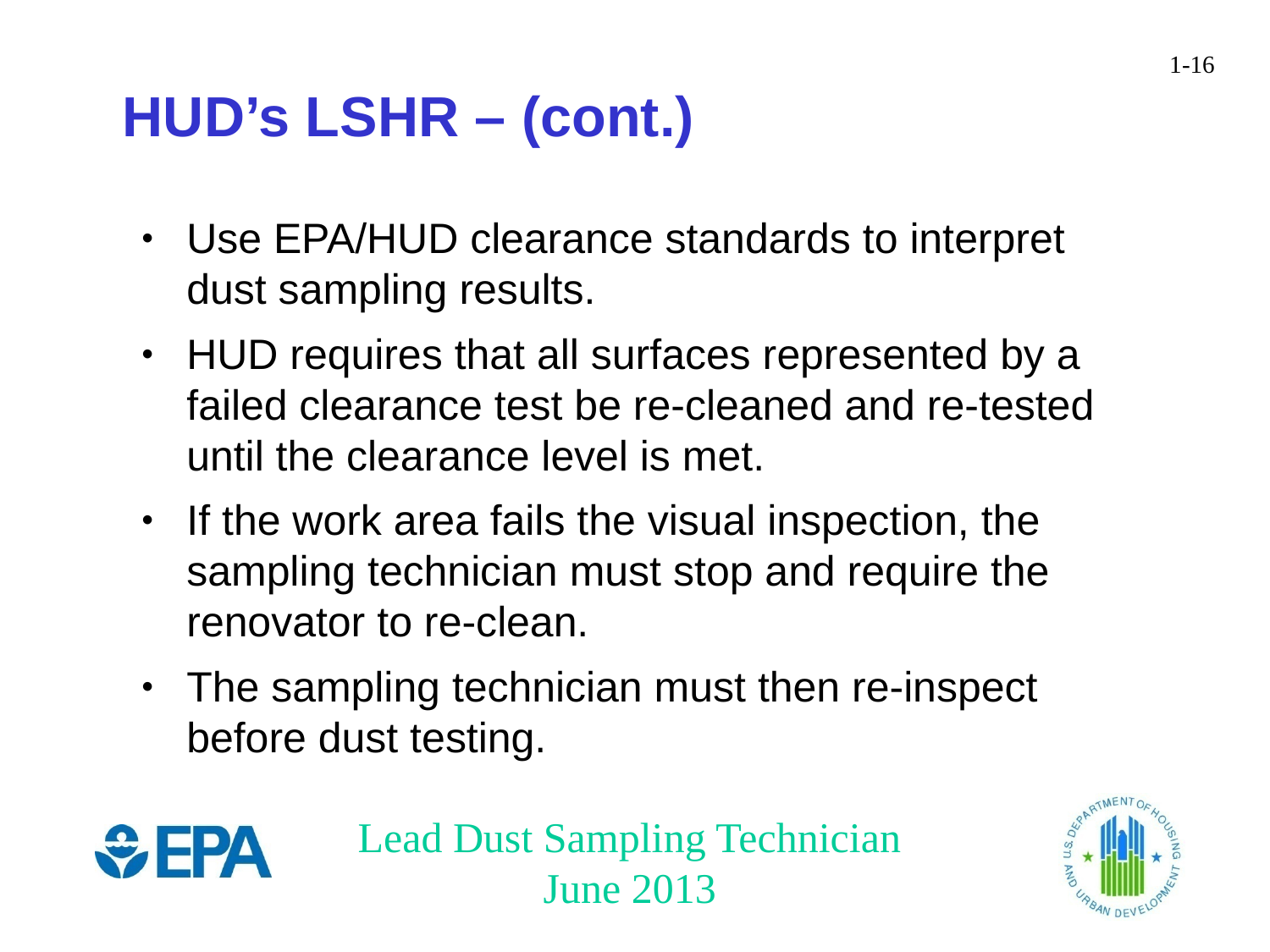

HUD’s LSHR – (cont.)
Use EPA/HUD clearance standards to interpret dust sampling results.
HUD requires that all surfaces represented by a failed clearance test be re-cleaned and re-tested until the clearance level is met.
If the work area fails the visual inspection, the sampling technician must stop and require the renovator to re-clean.
The sampling technician must then re-inspect before dust testing.